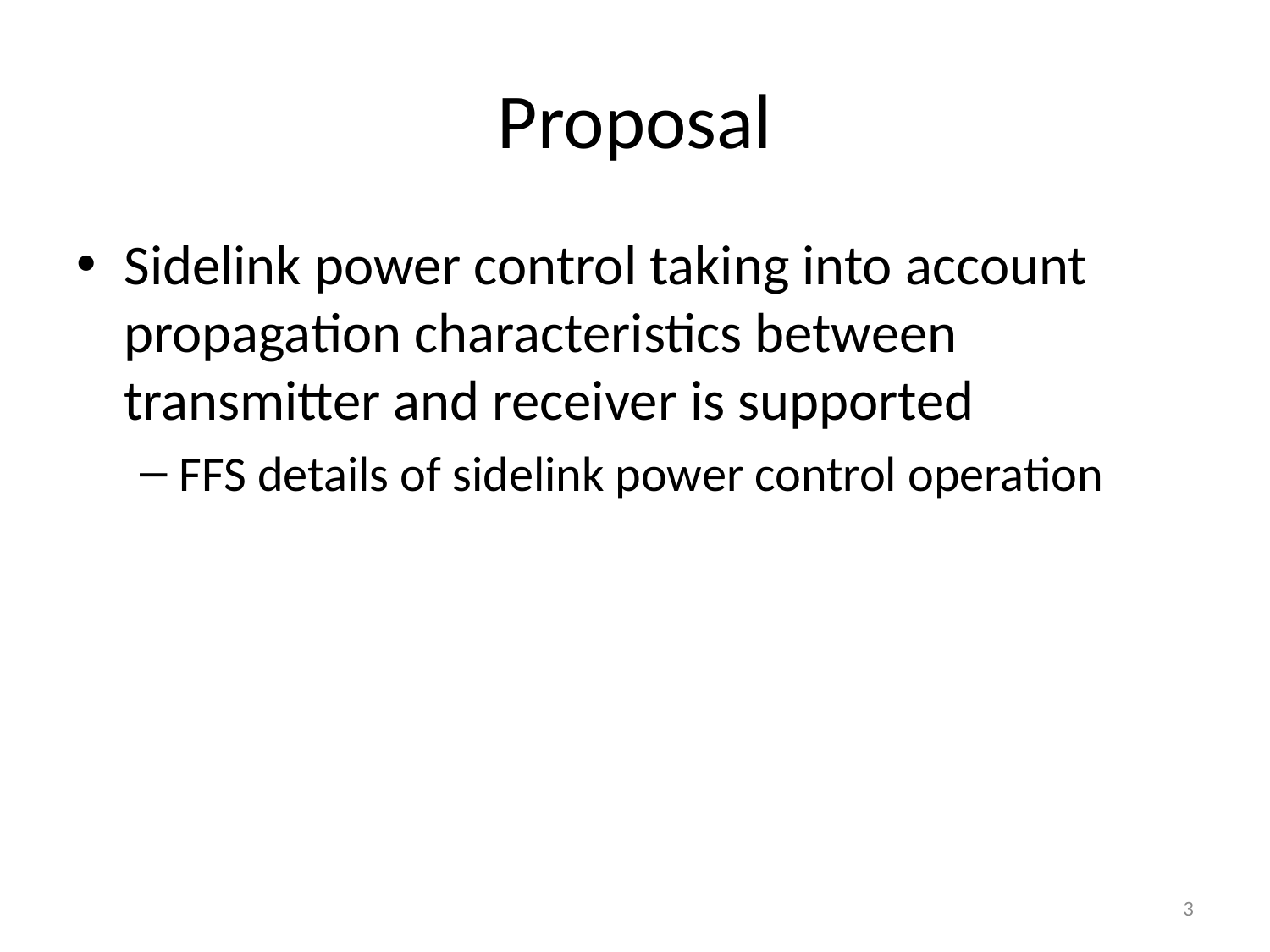

# Proposal
Sidelink power control taking into account propagation characteristics between transmitter and receiver is supported
FFS details of sidelink power control operation
3